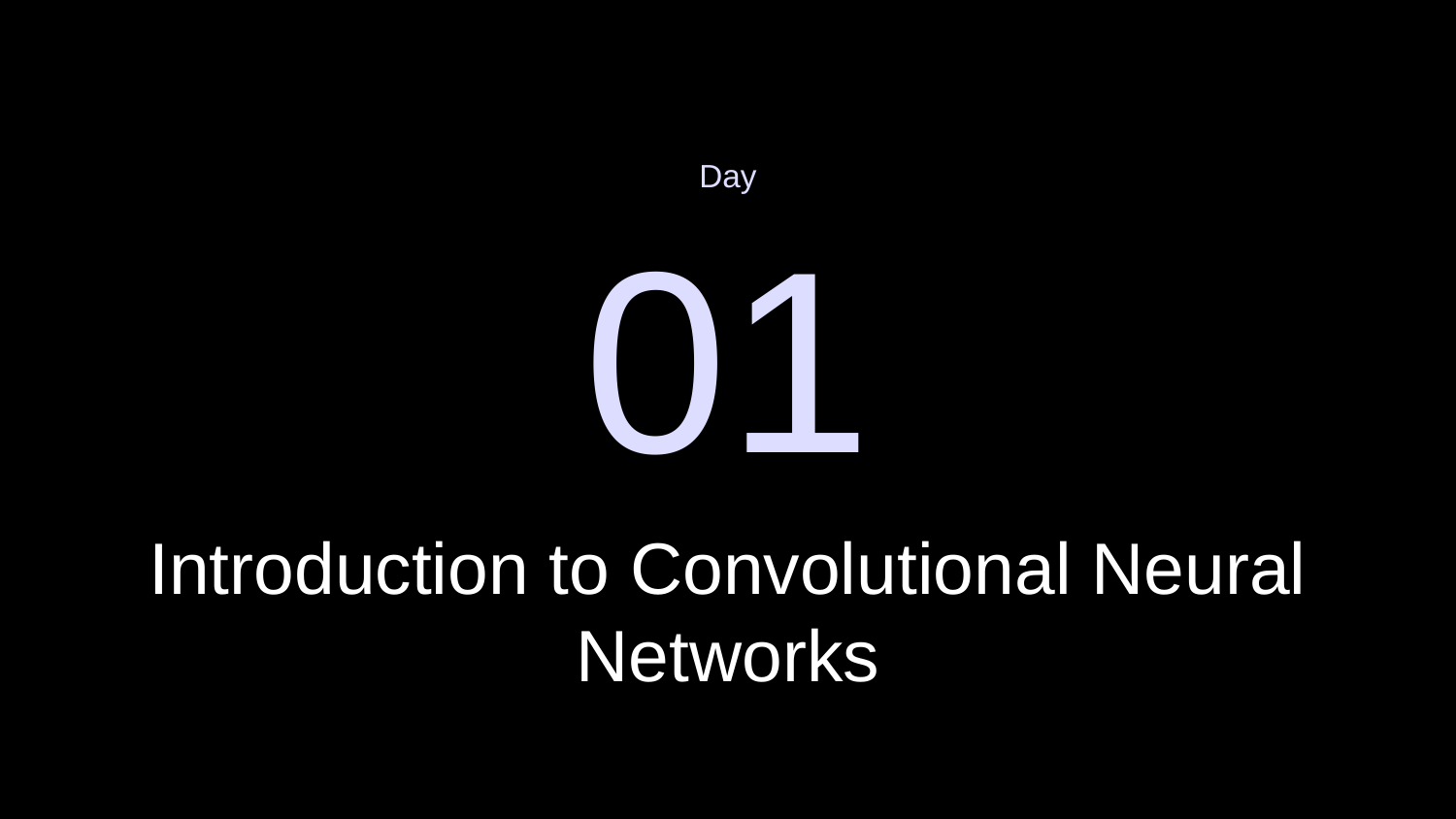

Day
01
# Introduction to Convolutional Neural Networks